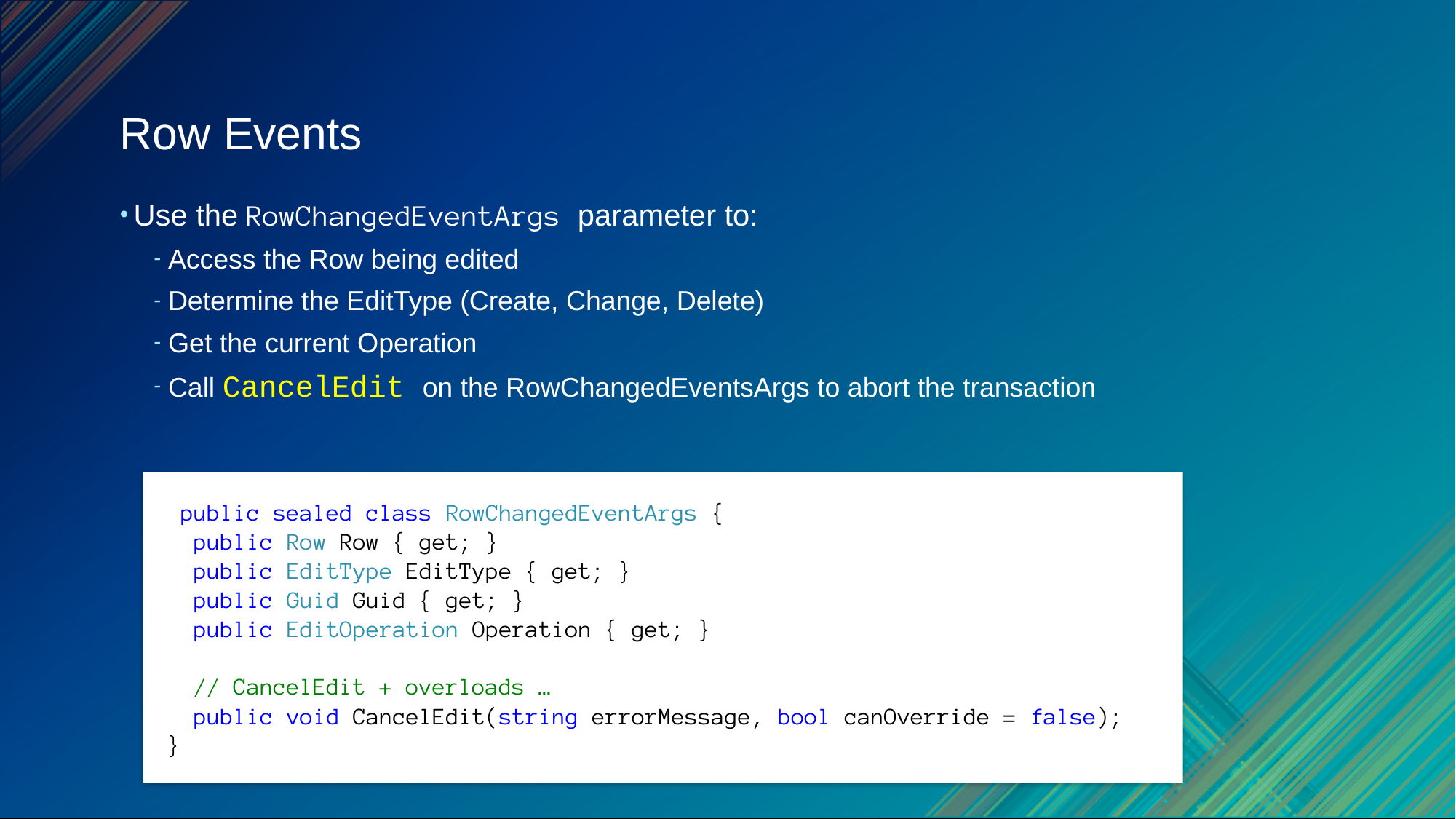

# Row Events
Use the RowChangedEventArgs parameter to:
Access the Row being edited
Determine the EditType (Create, Change, Delete)
Get the current Operation
Call CancelEdit on the RowChangedEventsArgs to abort the transaction

  public sealed class RowChangedEventArgs {
   public Row Row { get; }
   public EditType EditType { get; }
   public Guid Guid { get; }
   public EditOperation Operation { get; }

   // CancelEdit + overloads …
   public void CancelEdit(string errorMessage, bool canOverride = false);
 }